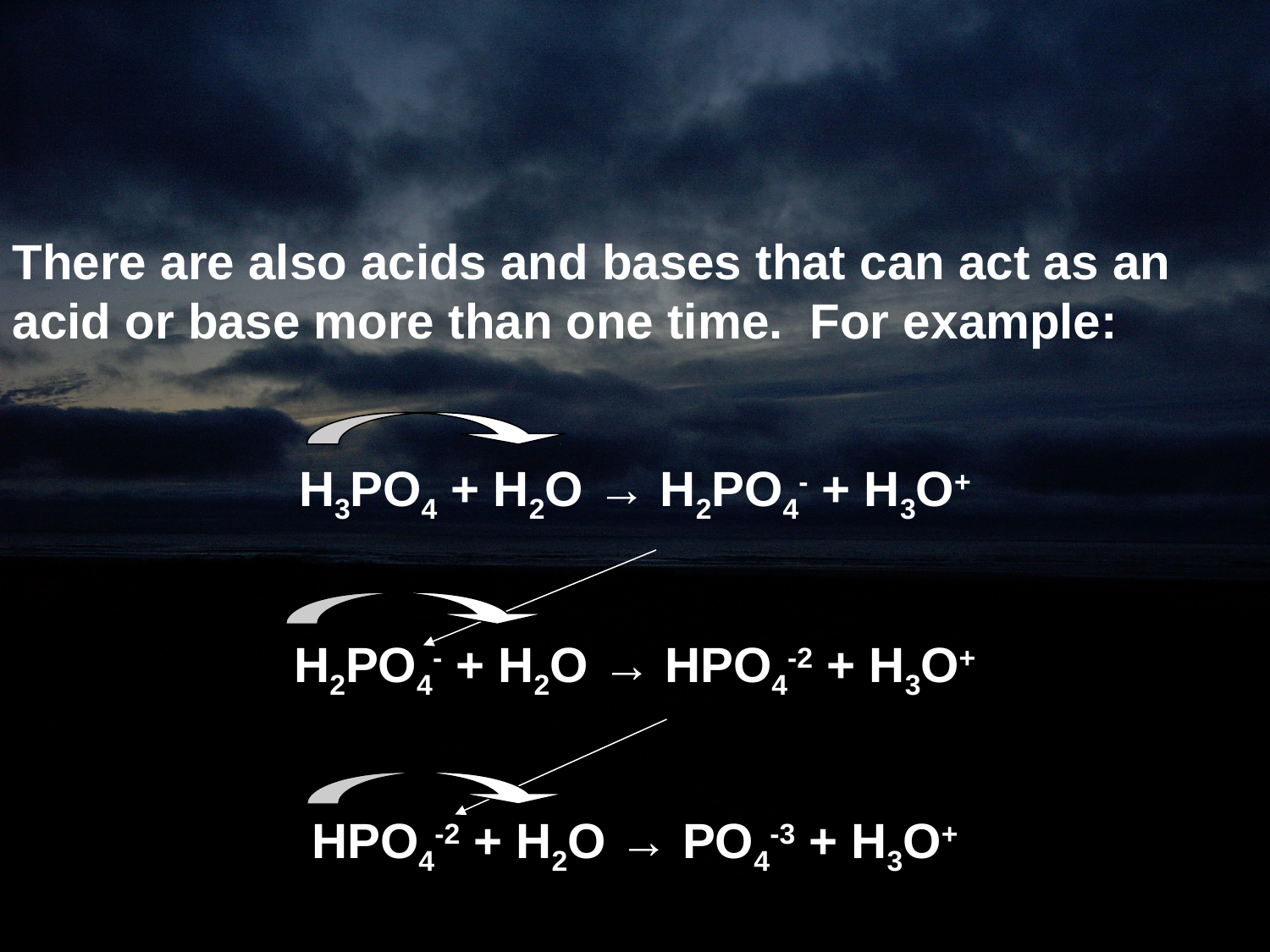

There are also acids and bases that can act as an acid or base more than one time.  For example:

H3PO4 + H2O → H2PO4- + H3O+

H2PO4- + H2O → HPO4-2 + H3O+

HPO4-2 + H2O → PO4-3 + H3O+